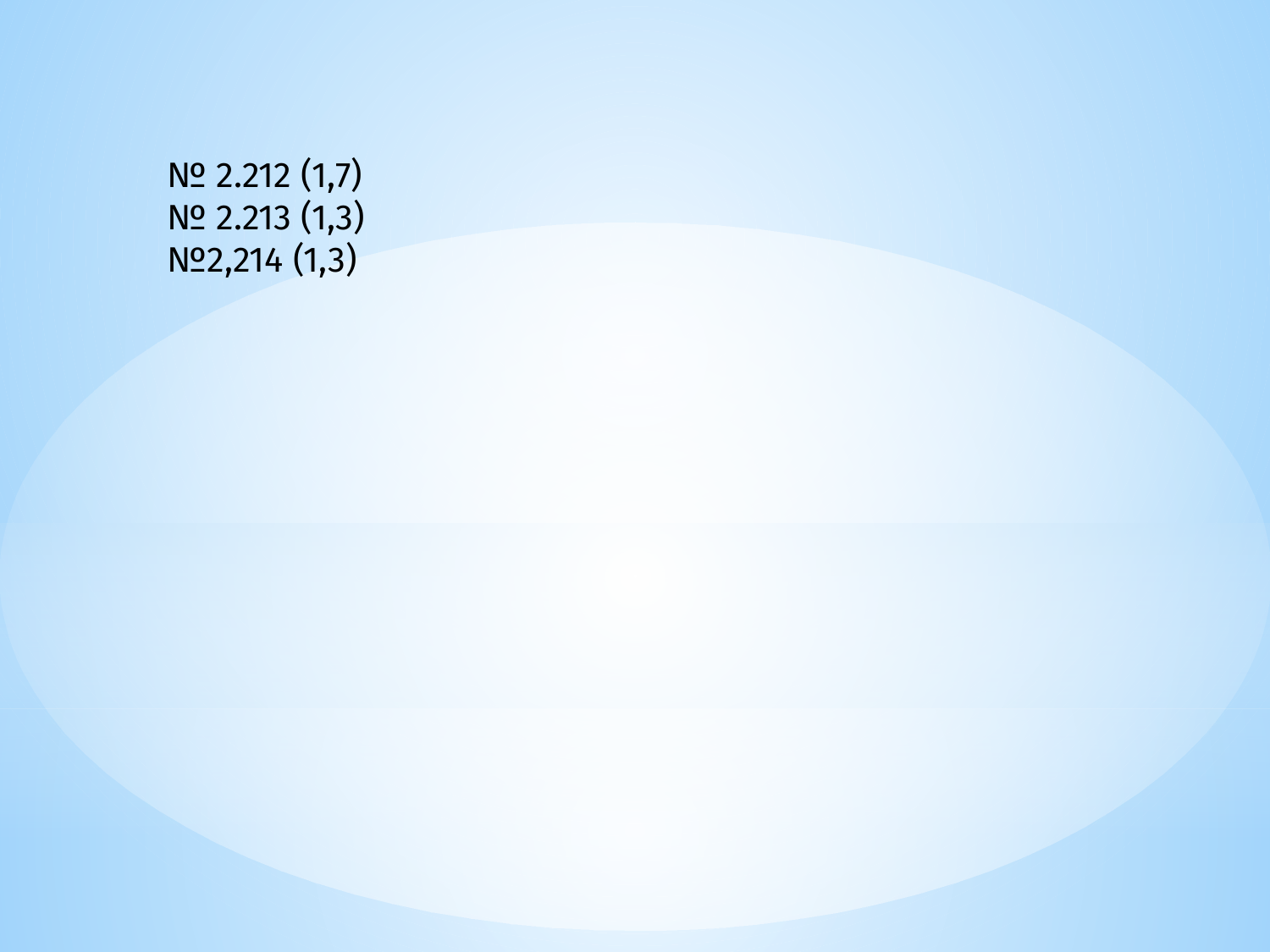

№ 2.212 (1,7)
№ 2.213 (1,3)
№2,214 (1,3)